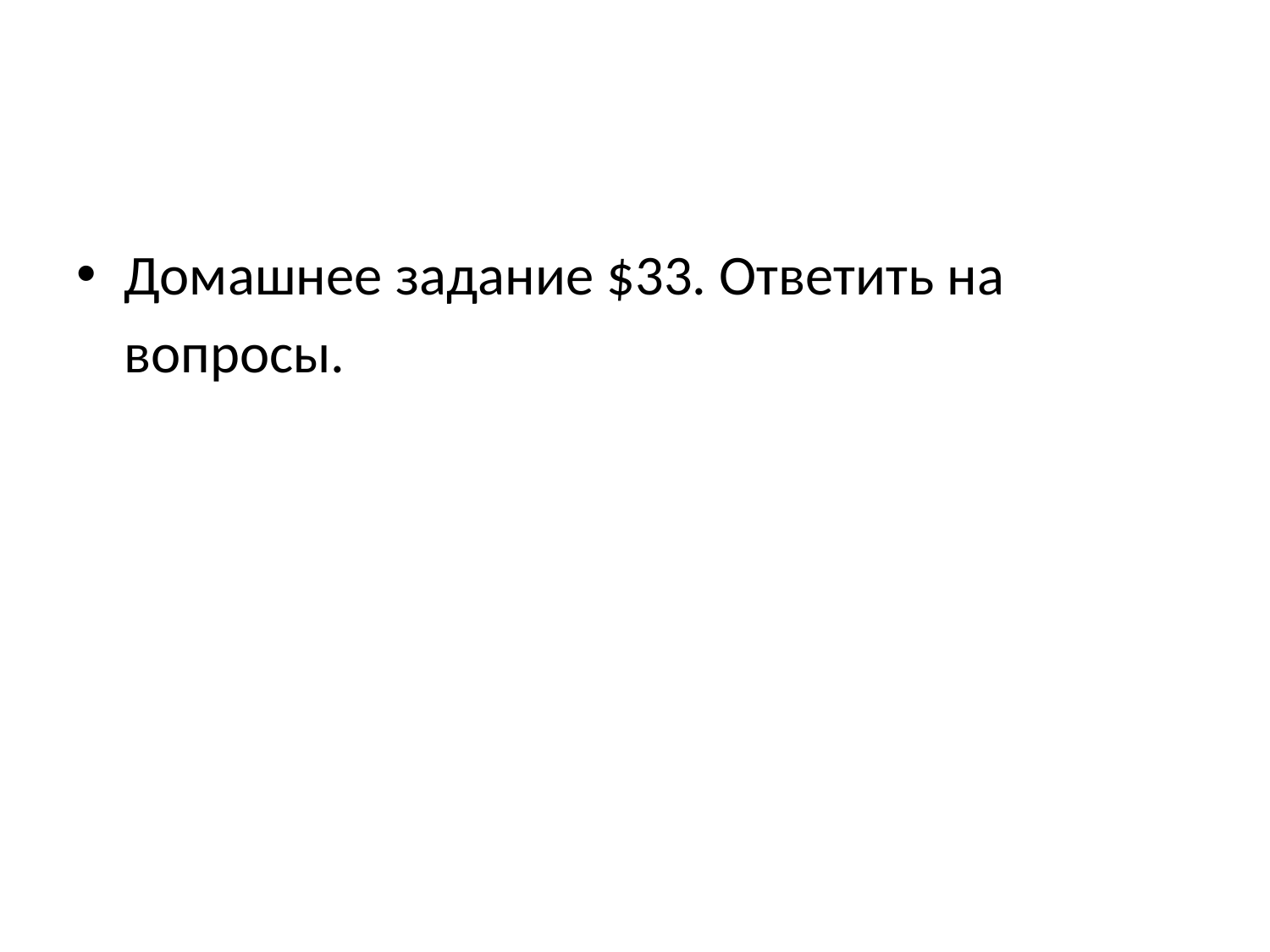

#
Домашнее задание $33. Ответить на вопросы.